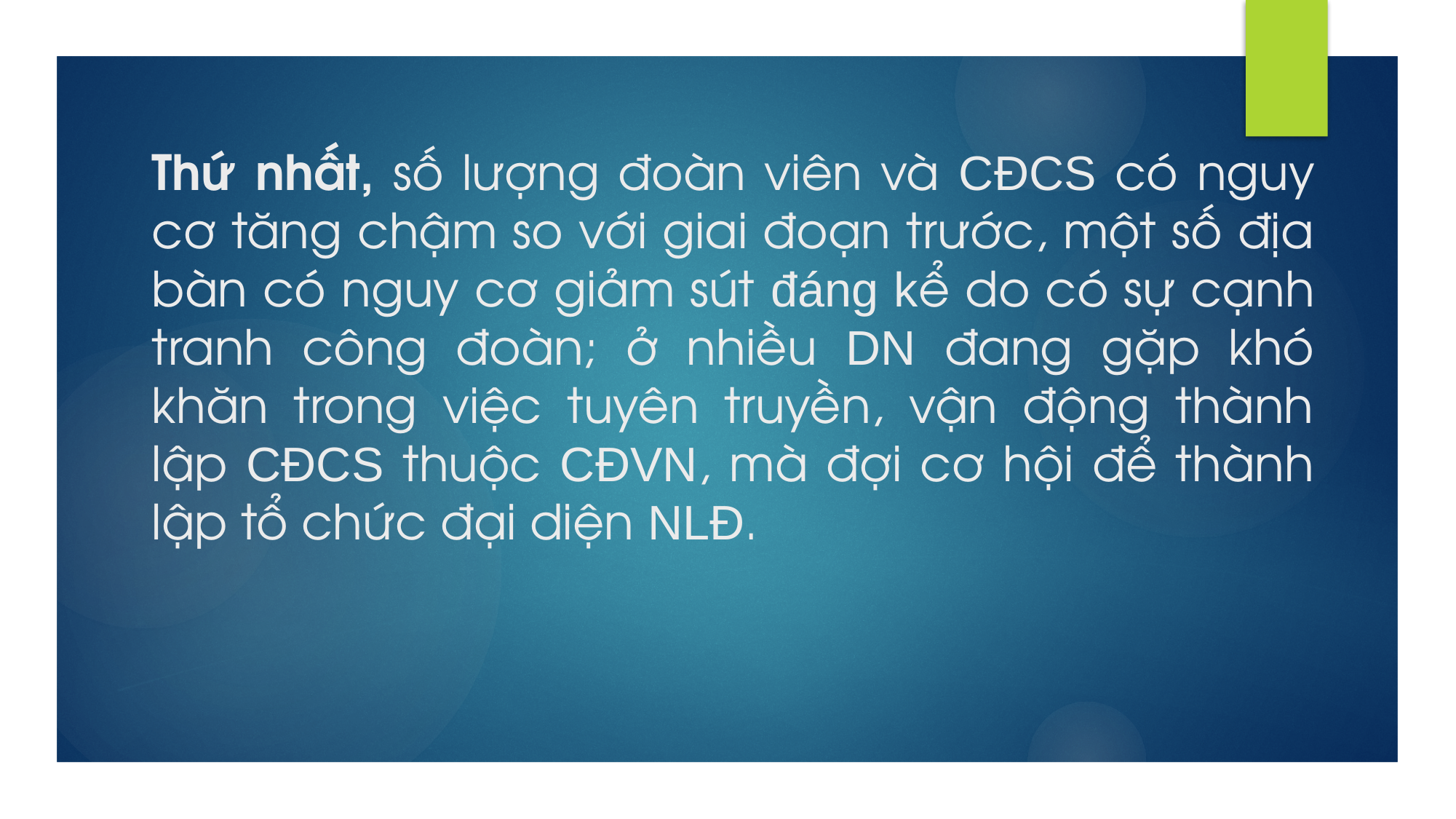

# Thứ nhất, số lượng đoàn viên và CĐCS có nguy cơ tăng chậm so với giai đoạn trước, một số địa bàn có nguy cơ giảm sút đáng kể do có sự cạnh tranh công đoàn; ở nhiều DN đang gặp khó khăn trong việc tuyên truyền, vận động thành lập CĐCS thuộc CĐVN, mà đợi cơ hội để thành lập tổ chức đại diện NLĐ.